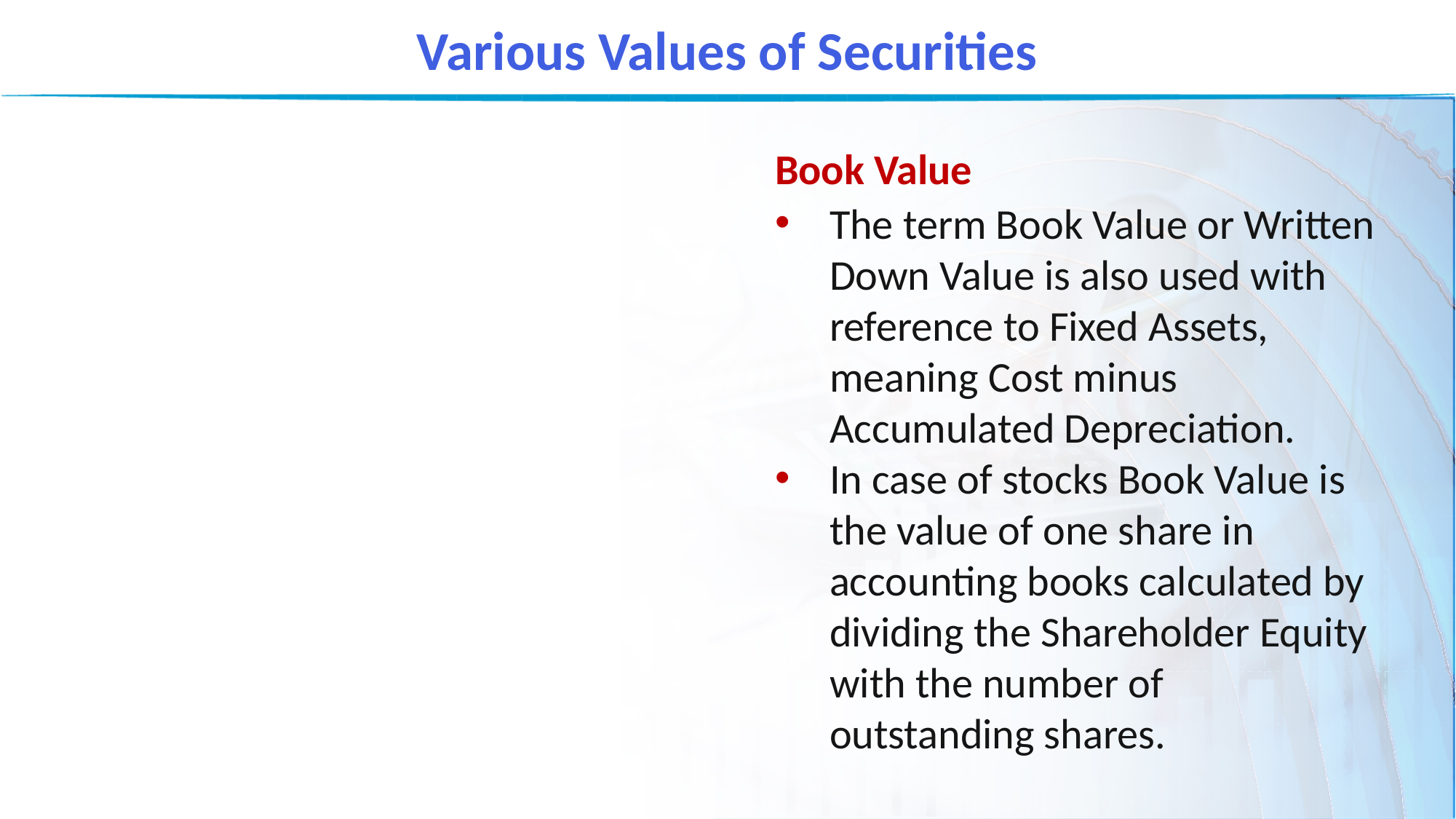

Various Values of Securities
Book Value

The term Book Value or Written Down Value is also used with reference to Fixed Assets, meaning Cost minus Accumulated Depreciation.
In case of stocks Book Value is the value of one share in accounting books calculated by dividing the Shareholder Equity with the number of outstanding shares.